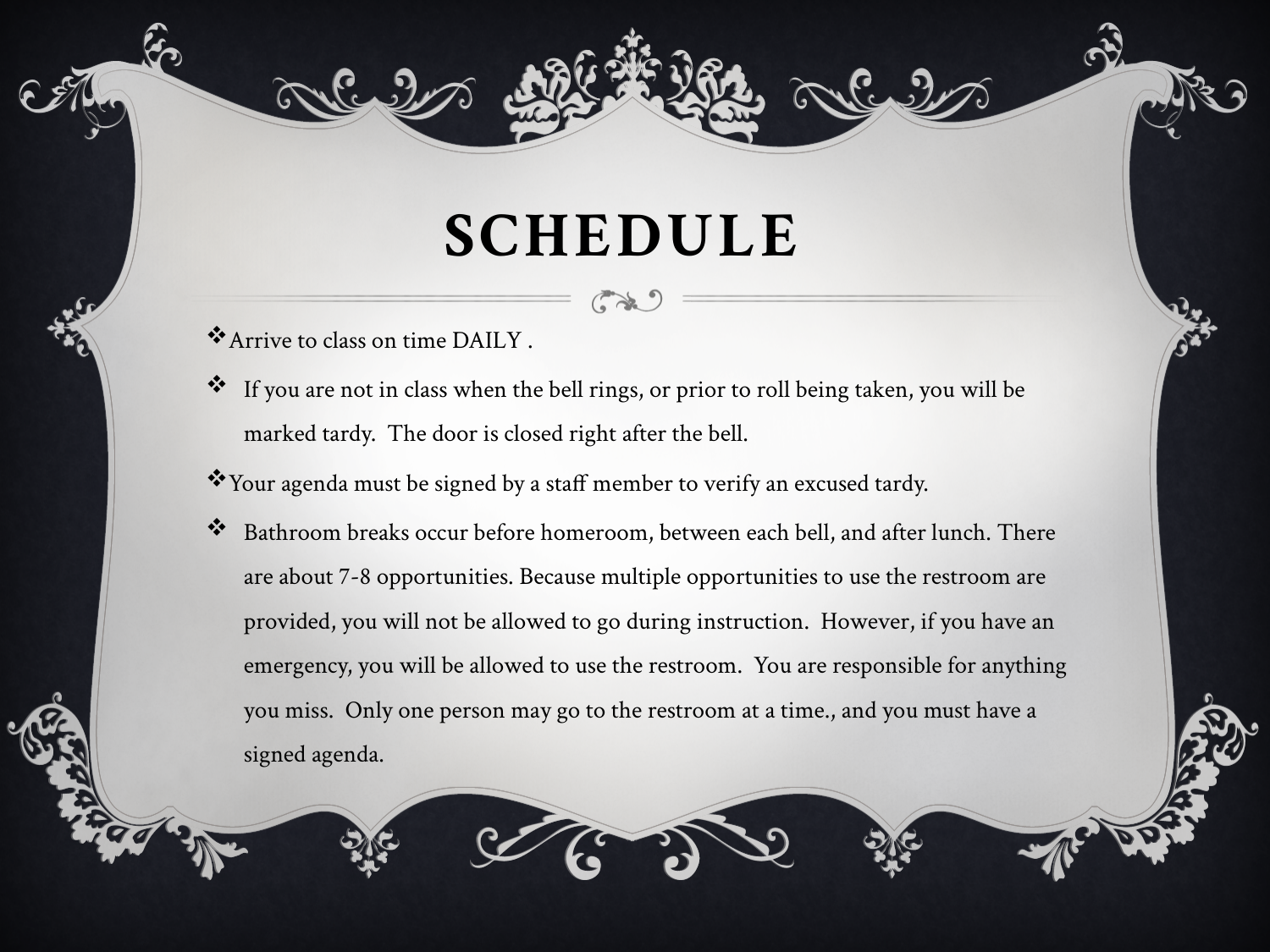

# Schedule
Arrive to class on time DAILY .
If you are not in class when the bell rings, or prior to roll being taken, you will be marked tardy.  The door is closed right after the bell.
Your agenda must be signed by a staff member to verify an excused tardy.
Bathroom breaks occur before homeroom, between each bell, and after lunch. There are about 7-8 opportunities. Because multiple opportunities to use the restroom are provided, you will not be allowed to go during instruction.  However, if you have an emergency, you will be allowed to use the restroom.  You are responsible for anything you miss.  Only one person may go to the restroom at a time., and you must have a signed agenda.